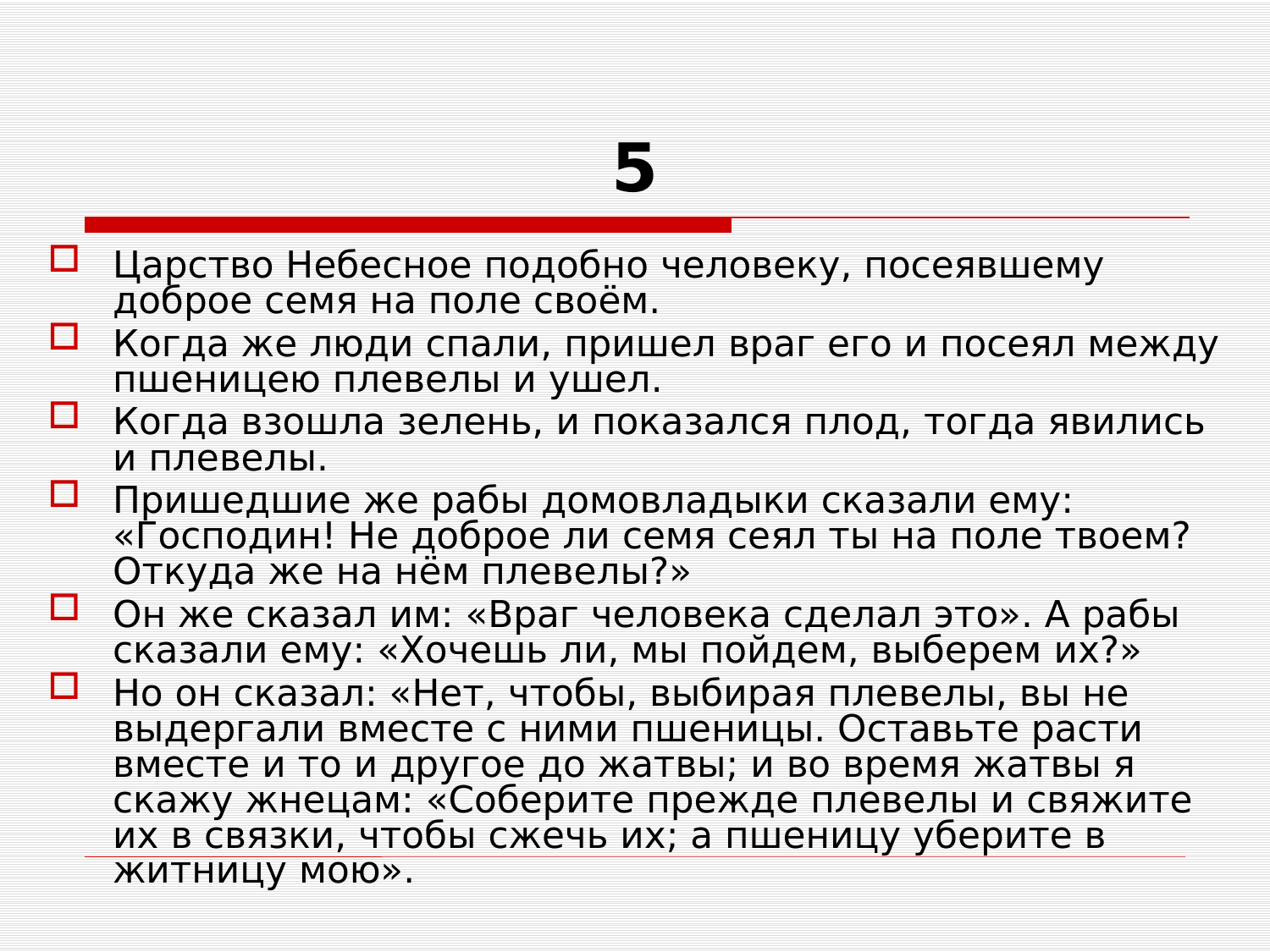

# 5
Царство Небесное подобно человеку, посеявшему доброе семя на поле своём.
Когда же люди спали, пришел враг его и посеял между пшеницею плевелы и ушел.
Когда взошла зелень, и показался плод, тогда явились и плевелы.
Пришедшие же рабы домовладыки сказали ему: «Господин! Не доброе ли семя сеял ты на поле твоем? Откуда же на нём плевелы?»
Он же сказал им: «Враг человека сделал это». А рабы сказали ему: «Хочешь ли, мы пойдем, выберем их?»
Но он сказал: «Нет, чтобы, выбирая плевелы, вы не выдергали вместе с ними пшеницы. Оставьте расти вместе и то и другое до жатвы; и во время жатвы я скажу жнецам: «Соберите прежде плевелы и свяжите их в связки, чтобы сжечь их; а пшеницу уберите в житницу мою».